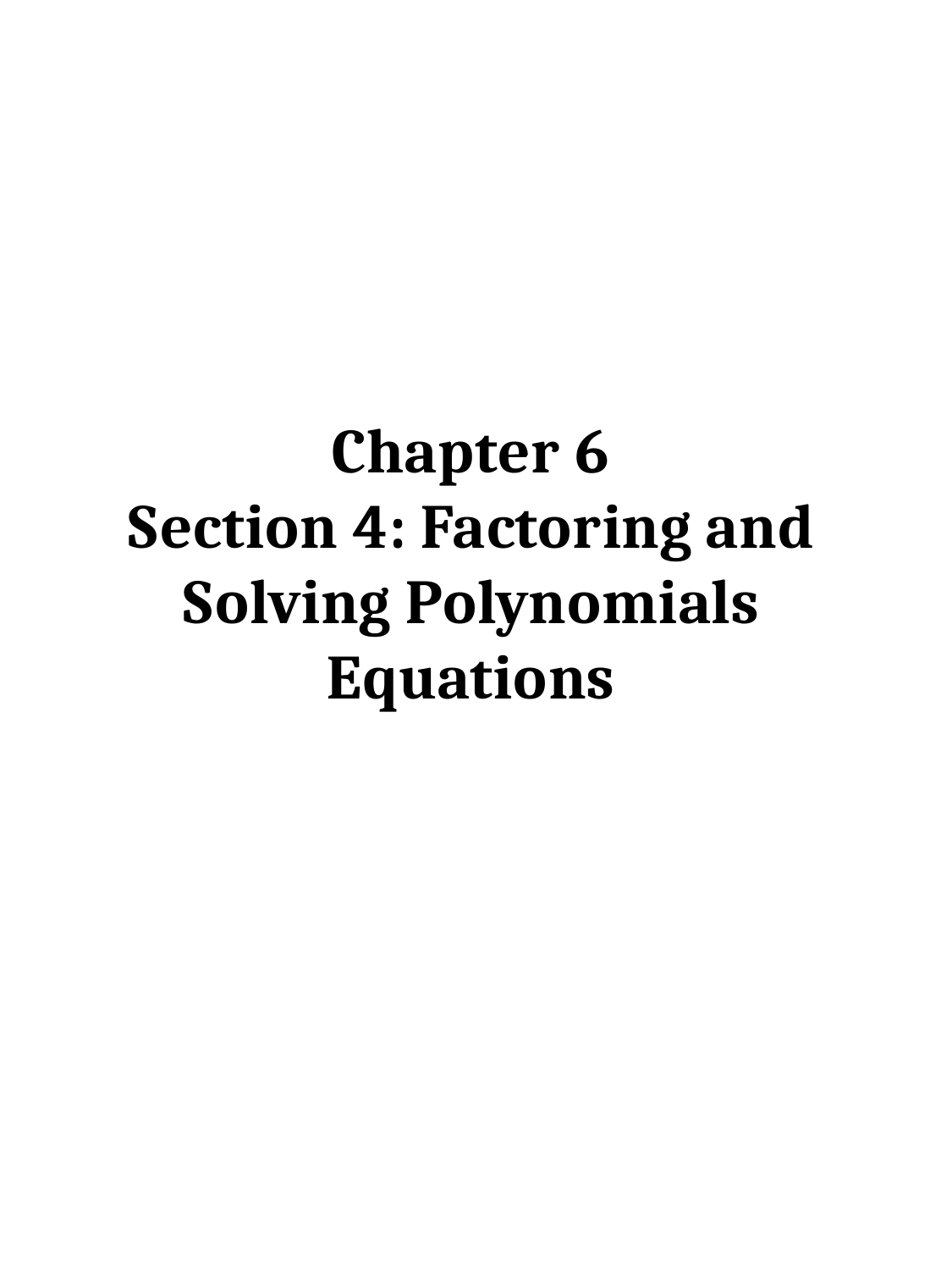

# Chapter 6 Section 4: Factoring and Solving Polynomials Equations